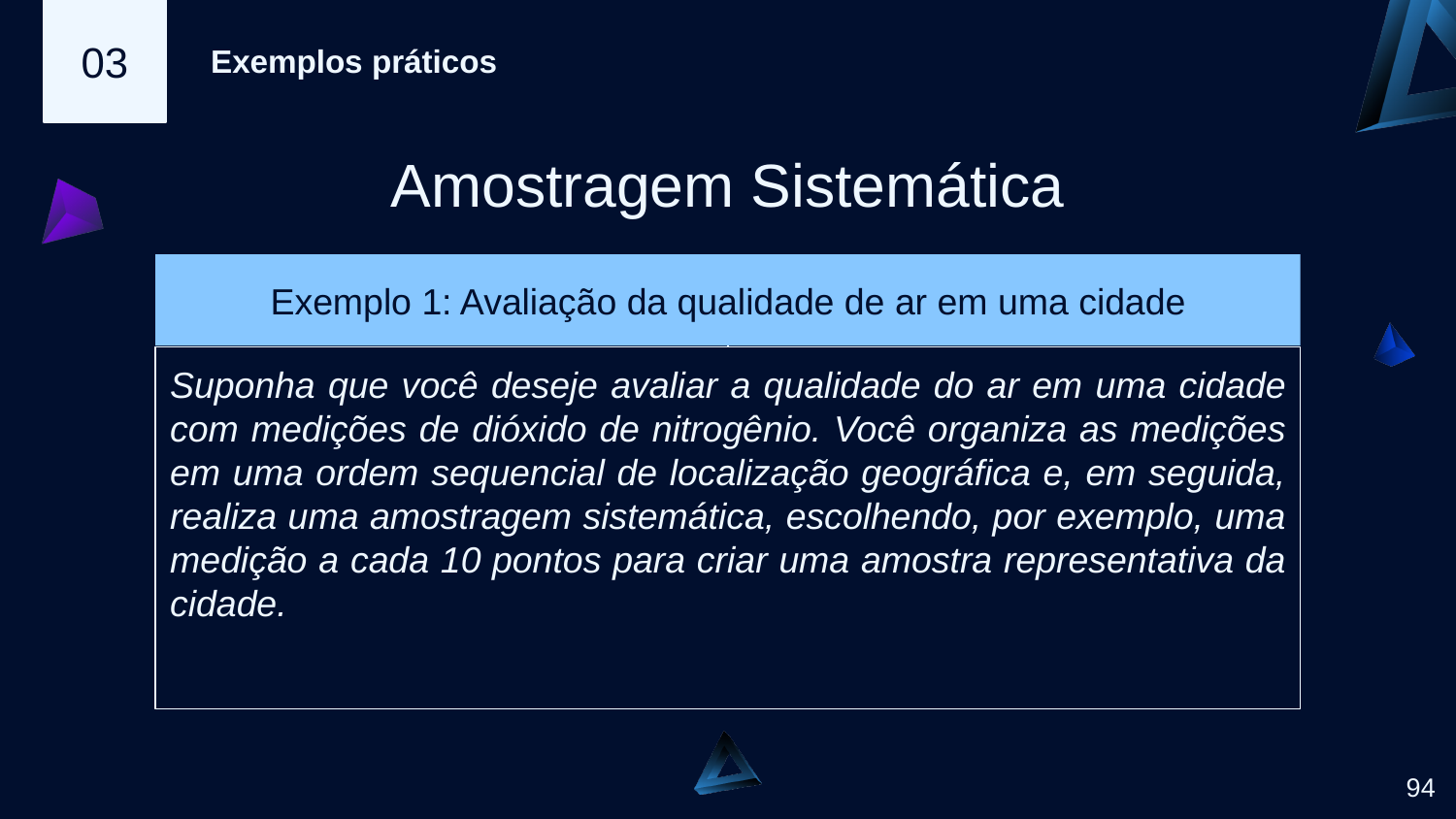

03
Exemplos práticos
Amostragem Sistemática
# Exemplo 1: Avaliação da qualidade de ar em uma cidade
Suponha que você deseje avaliar a qualidade do ar em uma cidade com medições de dióxido de nitrogênio. Você organiza as medições em uma ordem sequencial de localização geográfica e, em seguida, realiza uma amostragem sistemática, escolhendo, por exemplo, uma medição a cada 10 pontos para criar uma amostra representativa da cidade.
94